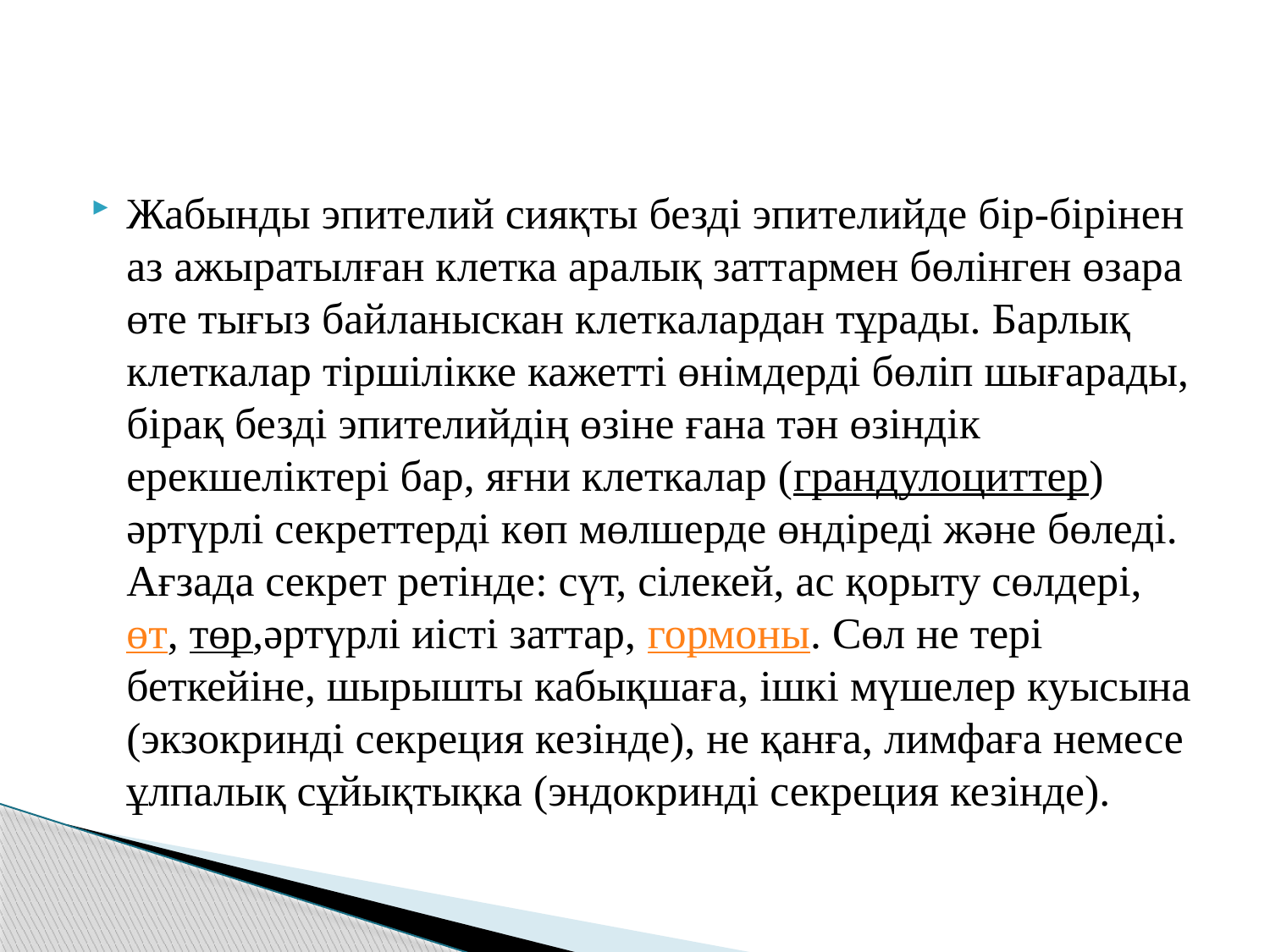

Жабынды эпителий сияқты безді эпителийде бір-бірінен аз ажыратылған клетка аралық заттармен бөлінген өзара өте тығыз байланыскан клеткалардан тұрады. Барлық клеткалар тіршілікке кажетті өнімдерді бөліп шығарады, бірақ безді эпителийдің өзіне ғана тән өзіндік ерекшеліктері бар, яғни клеткалар (грандулоциттер) әртүрлі секреттерді көп мөлшерде өндіреді және бөледі. Ағзада секрет ретінде: сүт, сілекей, ас қорыту сөлдері, өт, төр,әртүрлі иісті заттар, гормоны. Сөл не тері беткейіне, шырышты кабықшаға, ішкі мүшелер куысына (экзокринді секреция кезінде), не қанға, лимфаға немесе ұлпалық сұйықтықка (эндокринді секреция кезінде).